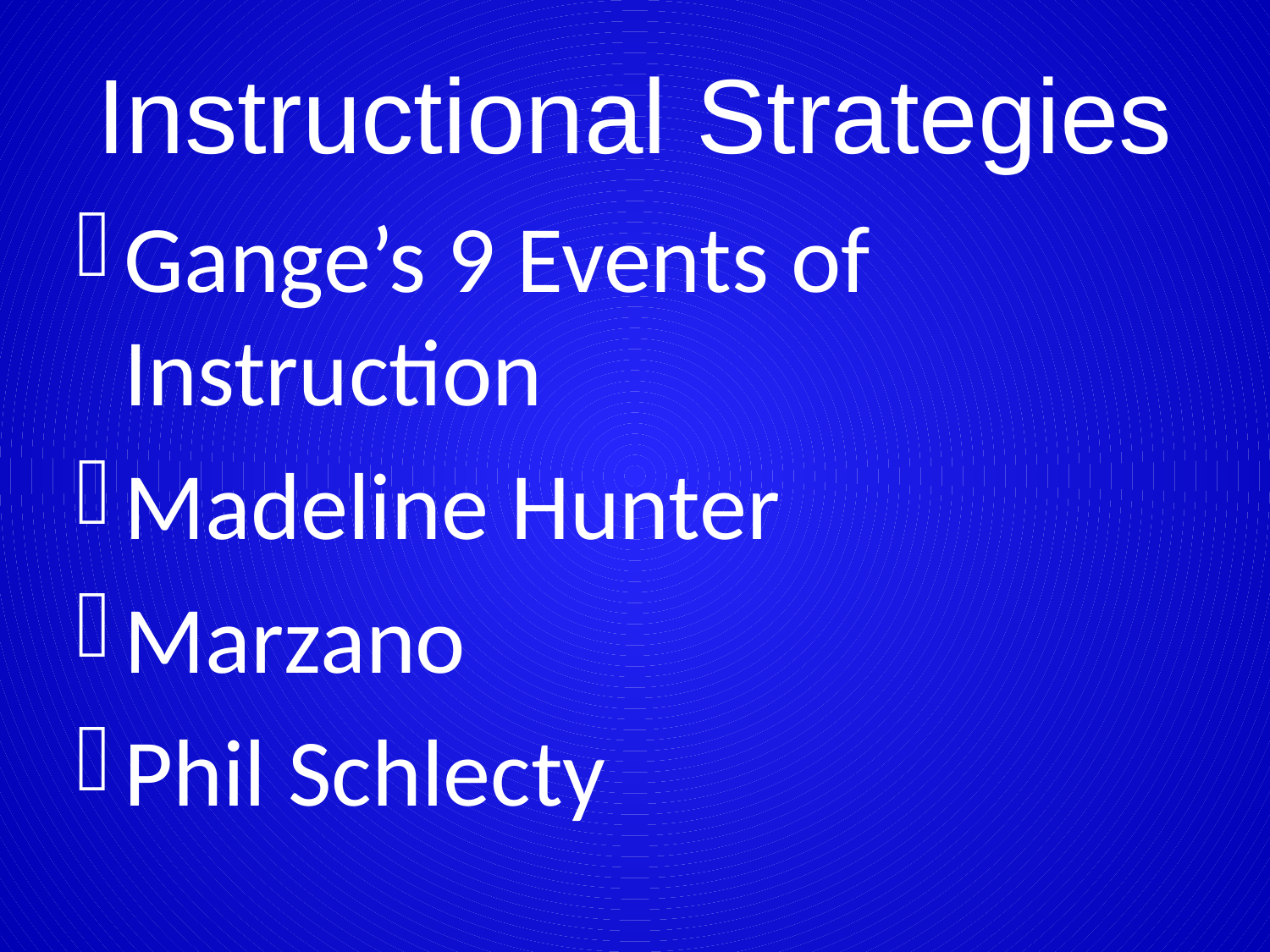

# Instructional Strategies
Gange’s 9 Events of Instruction
Madeline Hunter
Marzano
Phil Schlecty